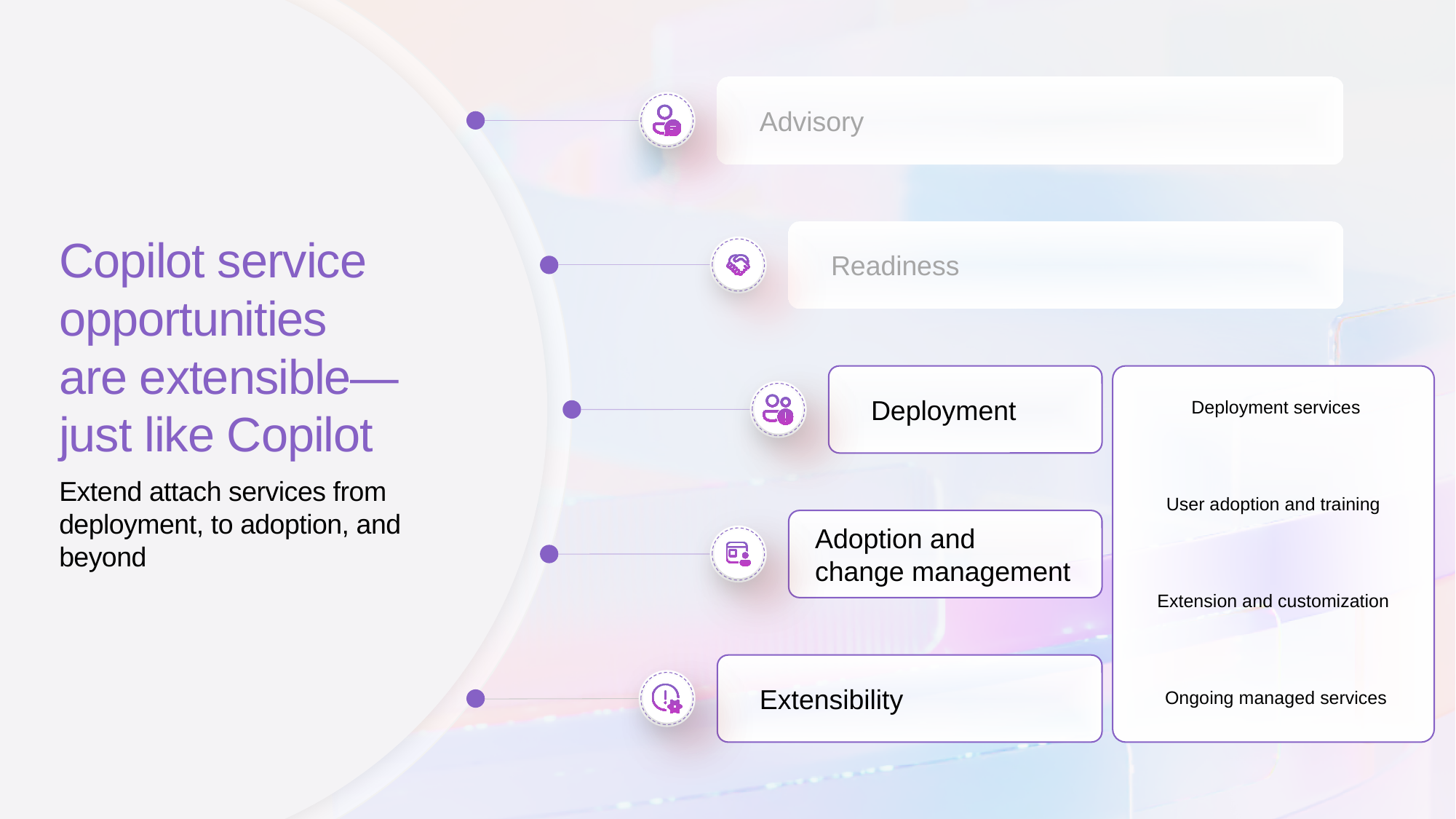

Advisory

Copilot service opportunities are extensible—just like Copilot
Extend attach services from deployment, to adoption, and beyond

Readiness

Deployment services
Deployment

User adoption and training

Adoption and
change management

Extension and customization

Ongoing managed services
Extensibility